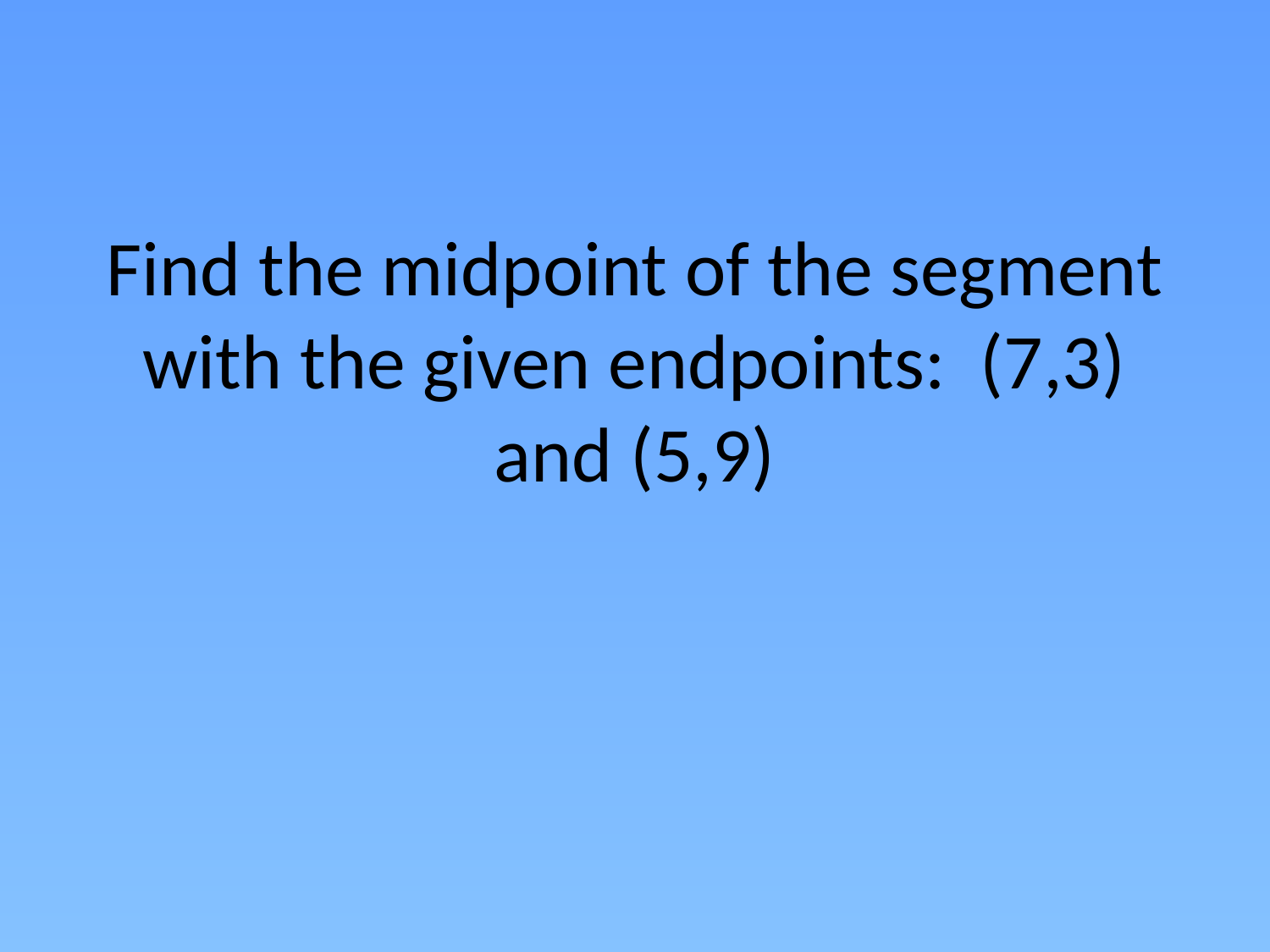

# Find the midpoint of the segment with the given endpoints:  (7,3) and (5,9)